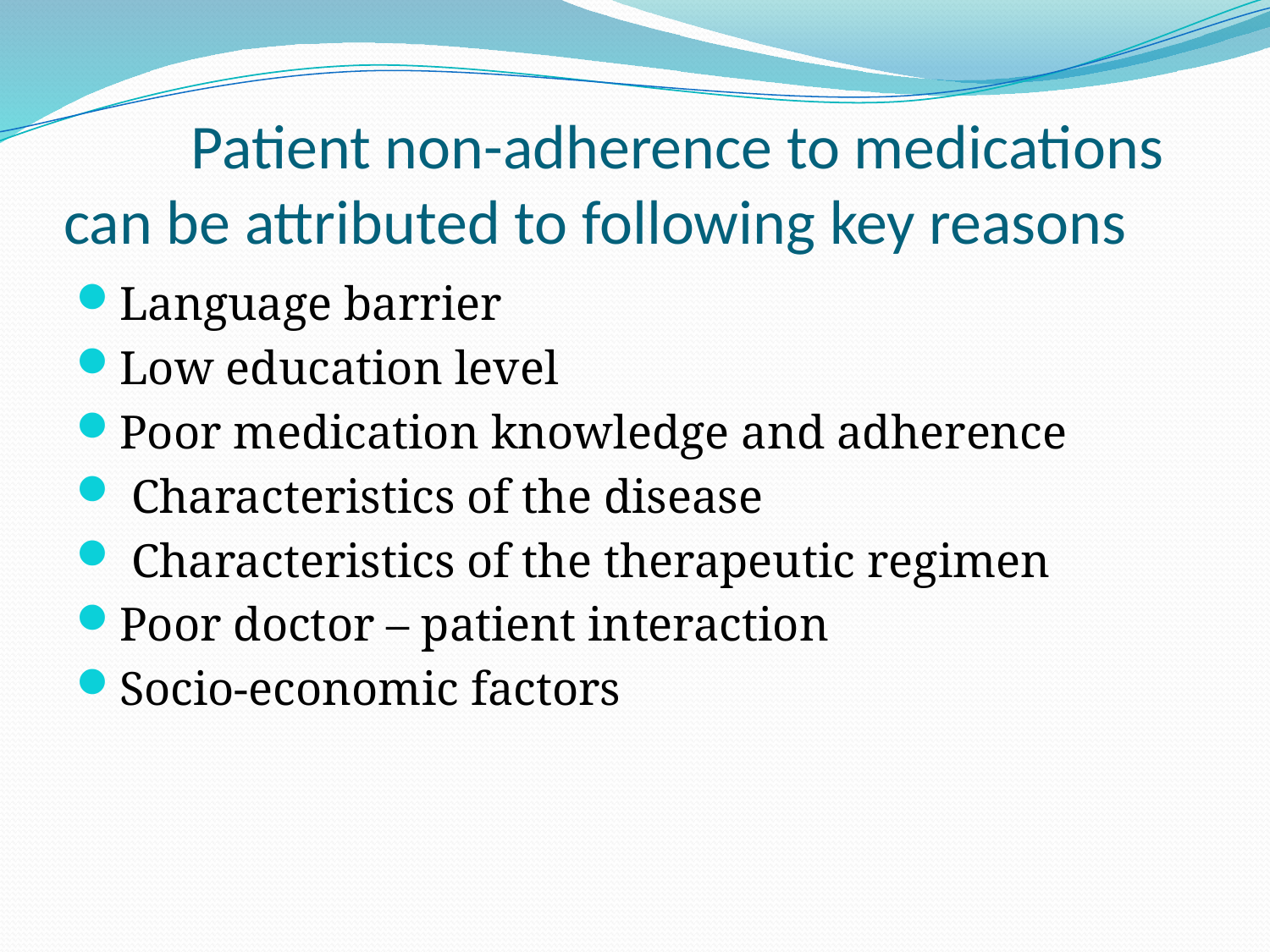

# Patient non-adherence to medications can be attributed to following key reasons
Language barrier
Low education level
Poor medication knowledge and adherence
 Characteristics of the disease
 Characteristics of the therapeutic regimen
Poor doctor – patient interaction
Socio-economic factors